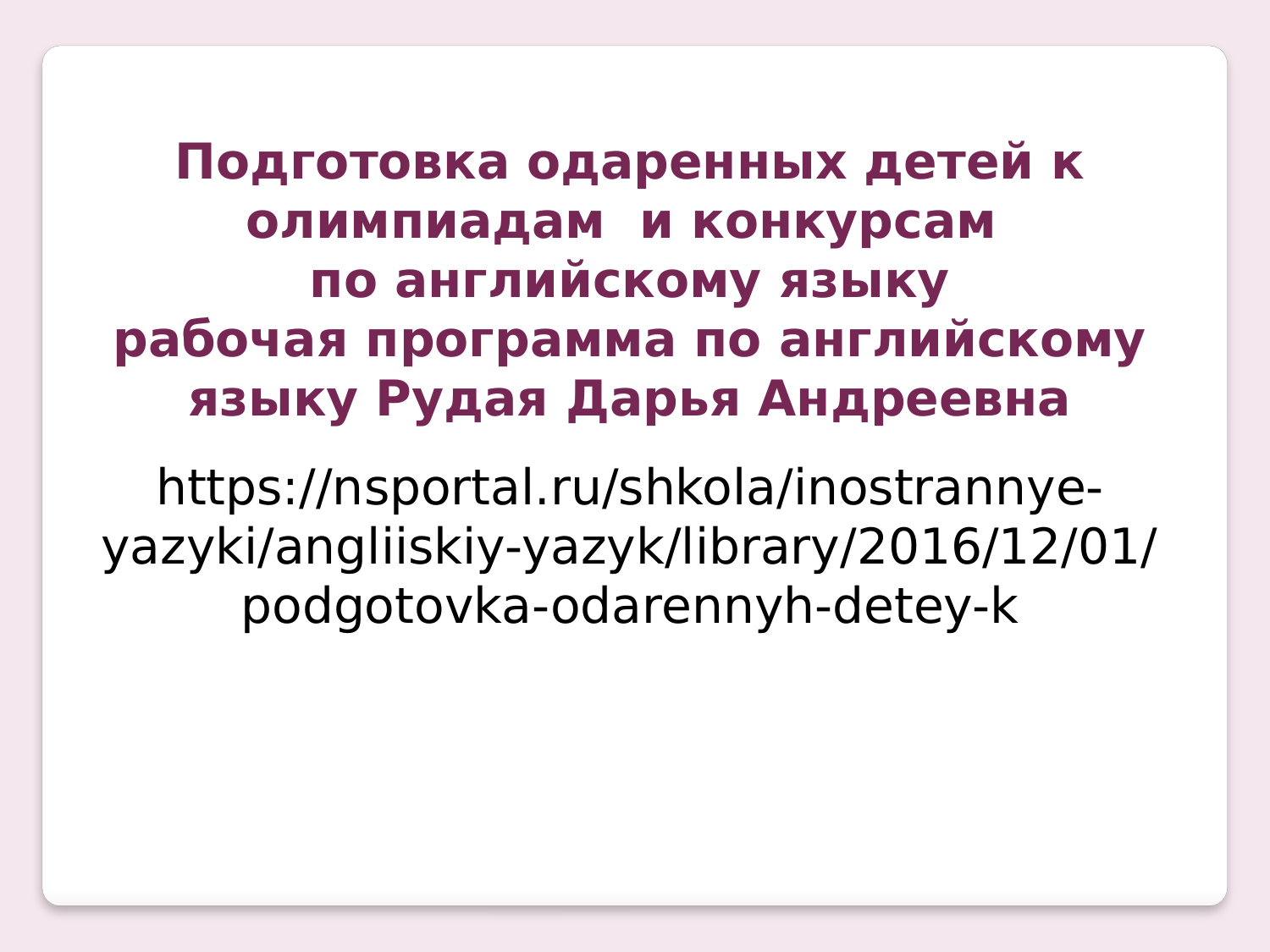

Подготовка одаренных детей к олимпиадам  и конкурсам
по английскому языку
рабочая программа по английскому языку Рудая Дарья Андреевна

https://nsportal.ru/shkola/inostrannye-yazyki/angliiskiy-yazyk/library/2016/12/01/podgotovka-odarennyh-detey-k